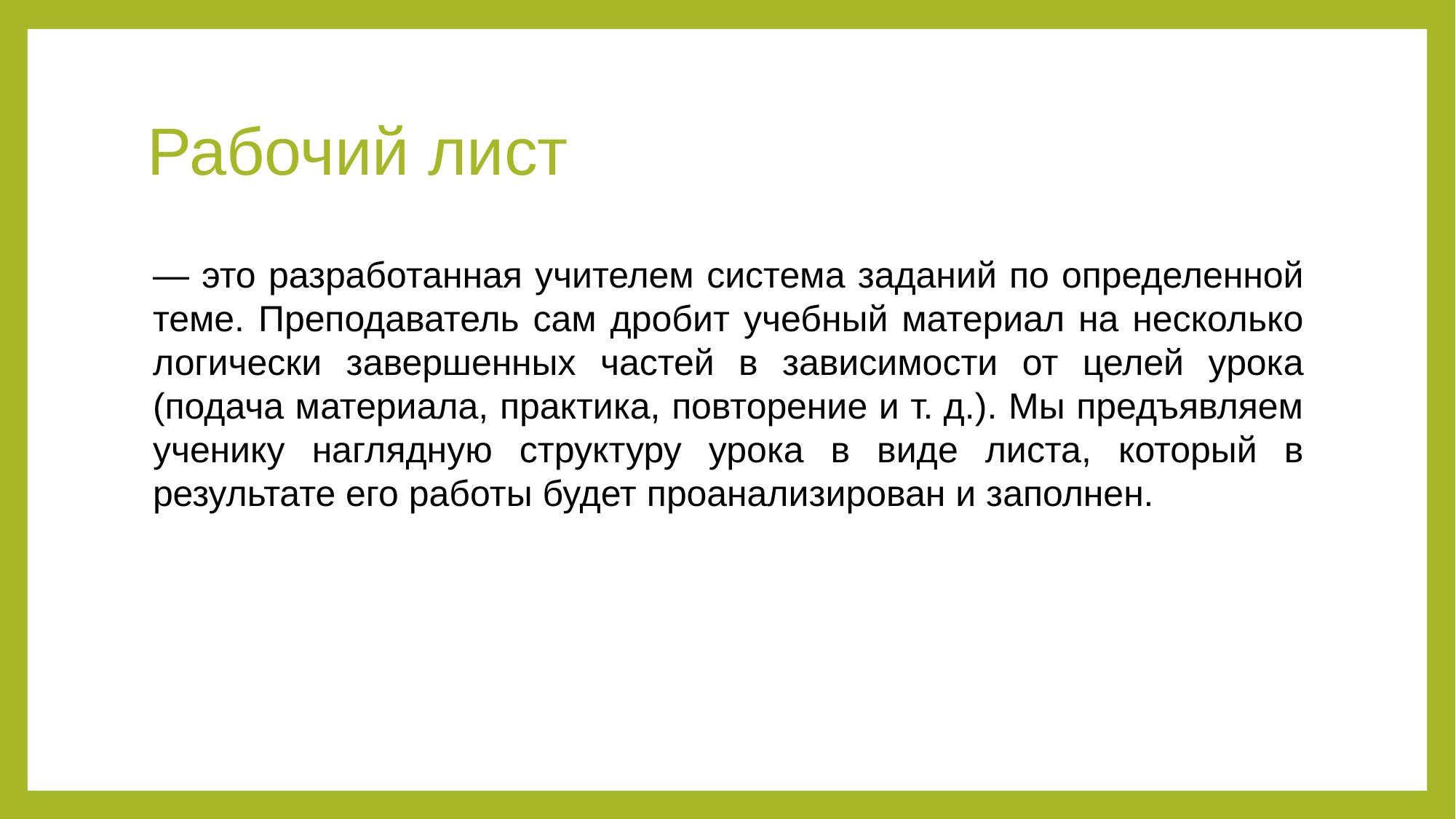

# Рабочий лист
— это разработанная учителем система заданий по определенной теме. Преподаватель сам дробит учебный материал на несколько логически завершенных частей в зависимости от целей урока (подача материала, практика, повторение и т. д.). Мы предъявляем ученику наглядную структуру урока в виде листа, который в результате его работы будет проанализирован и заполнен.